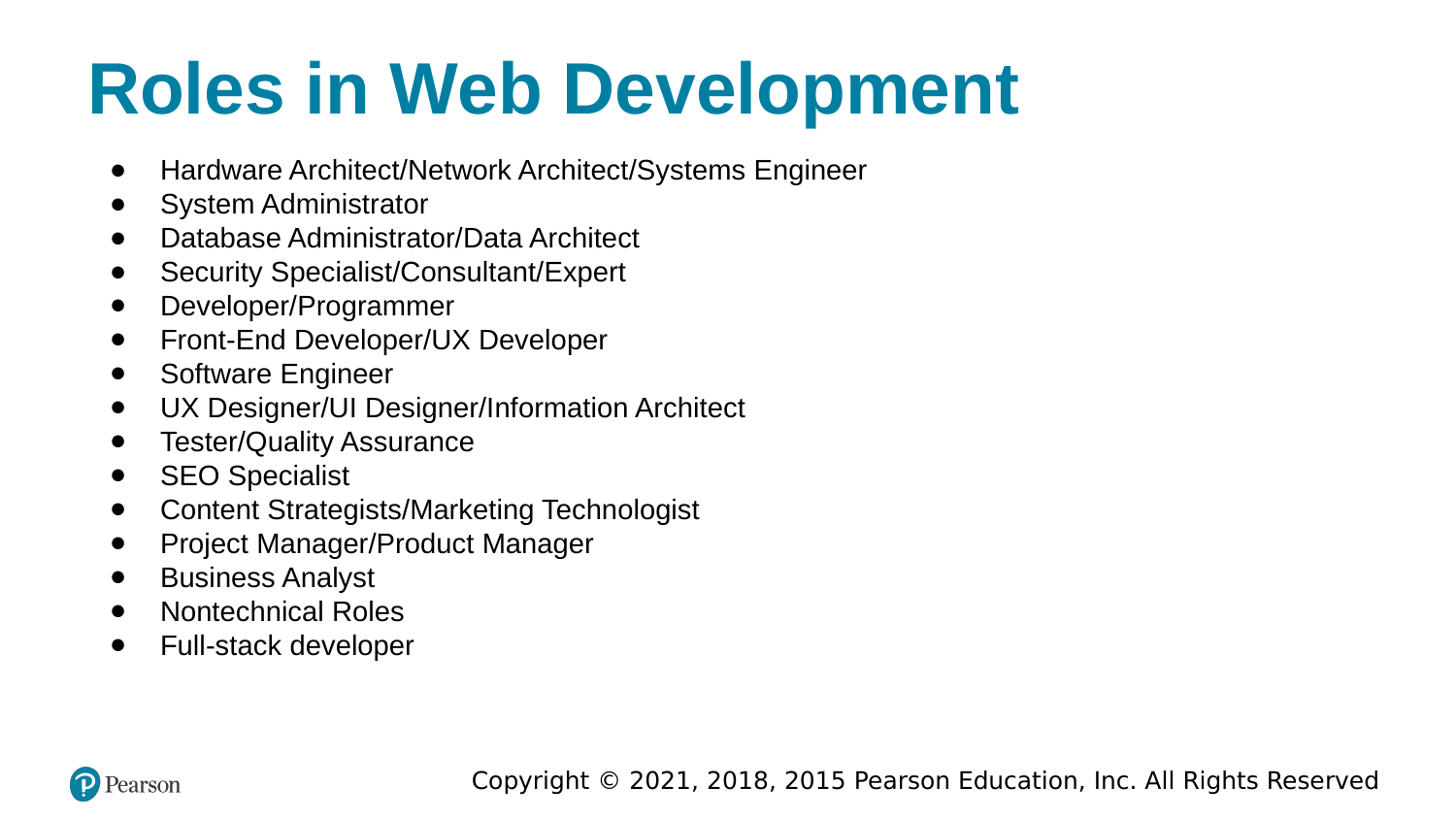

# Roles in Web Development
Hardware Architect/Network Architect/Systems Engineer
System Administrator
Database Administrator/Data Architect
Security Specialist/Consultant/Expert
Developer/Programmer
Front-End Developer/UX Developer
Software Engineer
UX Designer/UI Designer/Information Architect
Tester/Quality Assurance
SEO Specialist
Content Strategists/Marketing Technologist
Project Manager/Product Manager
Business Analyst
Nontechnical Roles
Full-stack developer